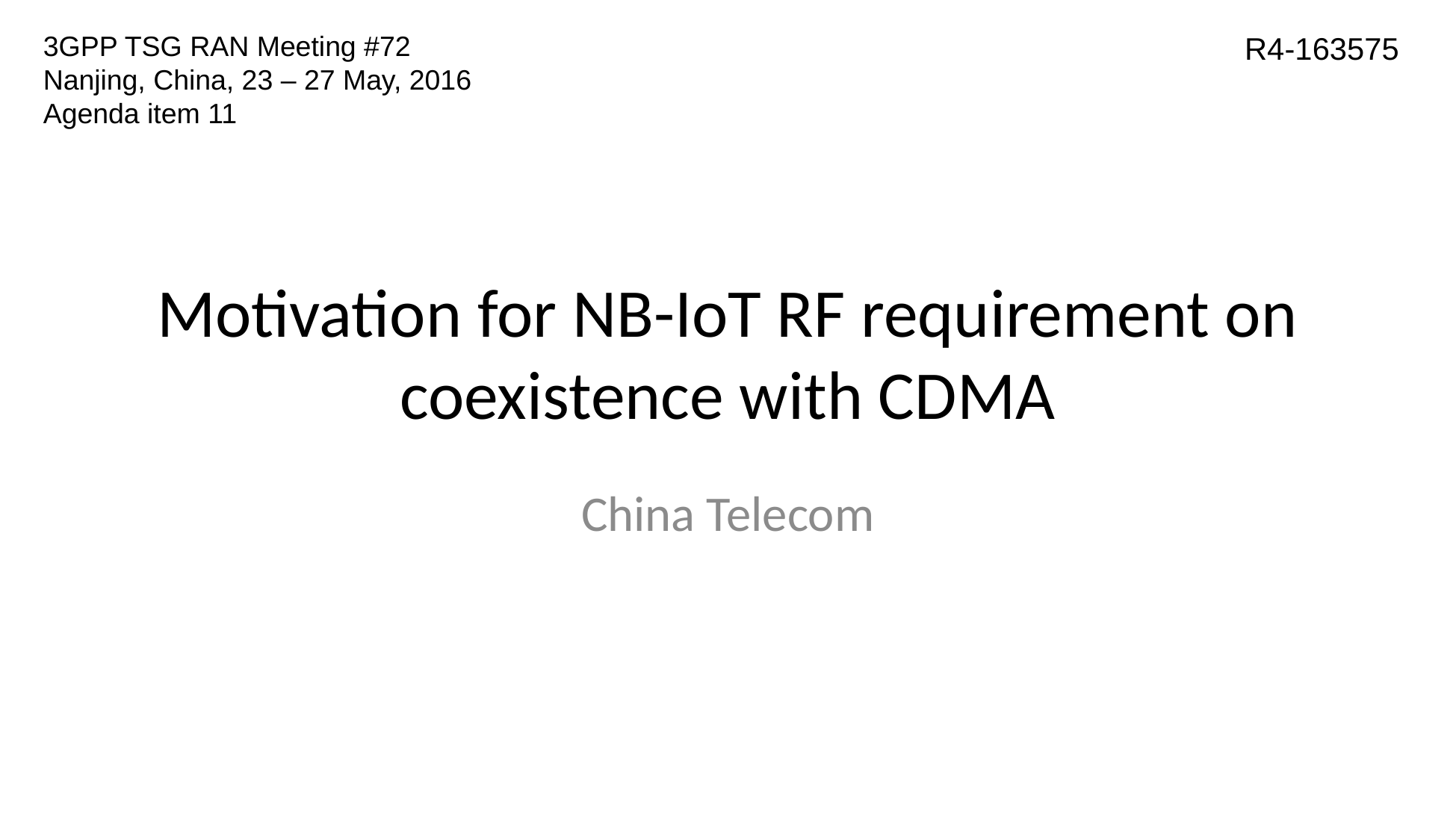

3GPP TSG RAN Meeting #72
Nanjing, China, 23 – 27 May, 2016
Agenda item 11
R4-163575
# Motivation for NB-IoT RF requirement on coexistence with CDMA
China Telecom